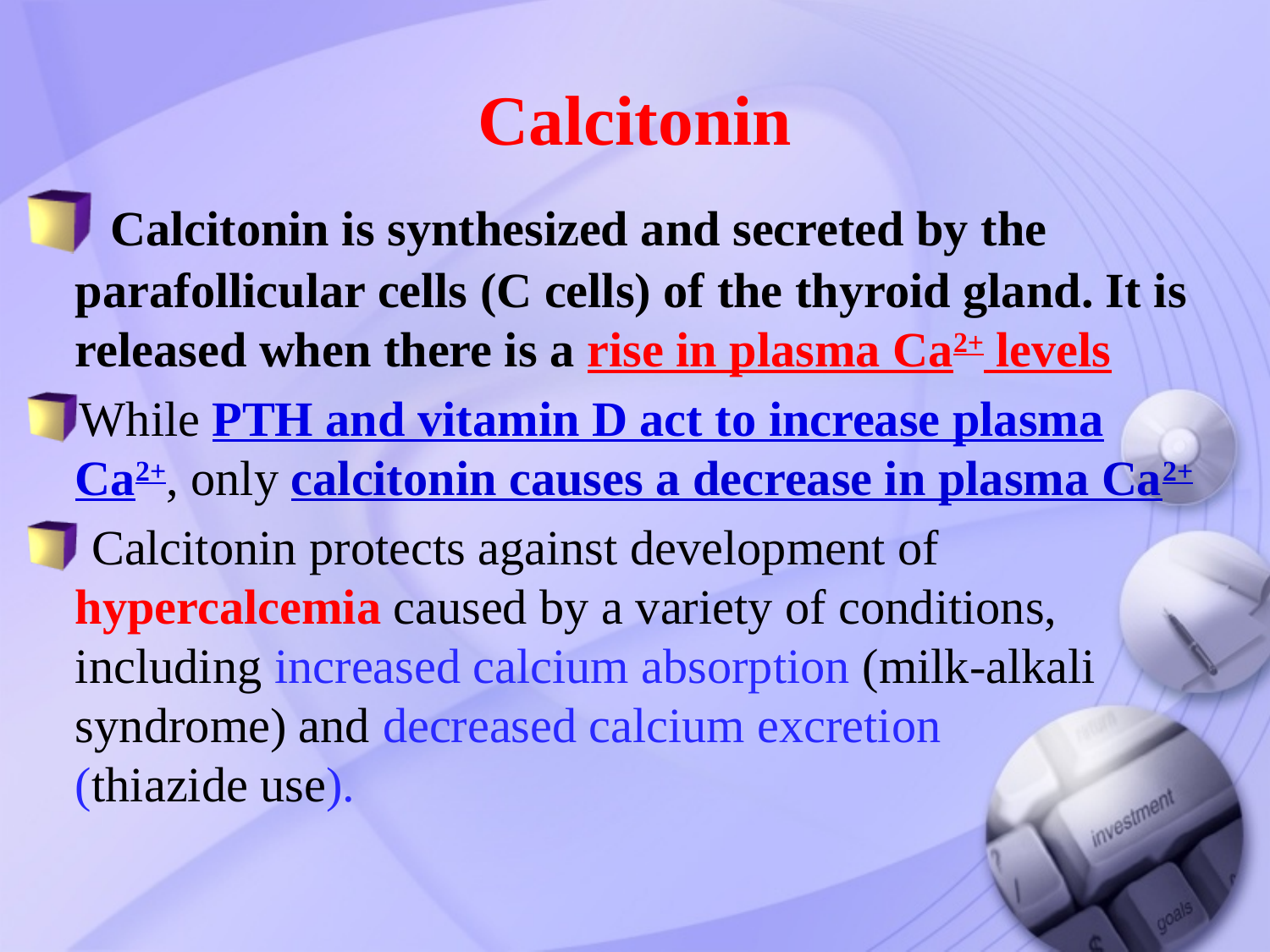

# Calcitonin
 Calcitonin is synthesized and secreted by the parafollicular cells (C cells) of the thyroid gland. It is released when there is a rise in plasma Ca2+ levels
While PTH and vitamin D act to increase plasma Ca2+, only calcitonin causes a decrease in plasma Ca2+
 Calcitonin protects against development of hypercalcemia caused by a variety of conditions, including increased calcium absorption (milk-alkali syndrome) and decreased calcium excretion         (thiazide use).